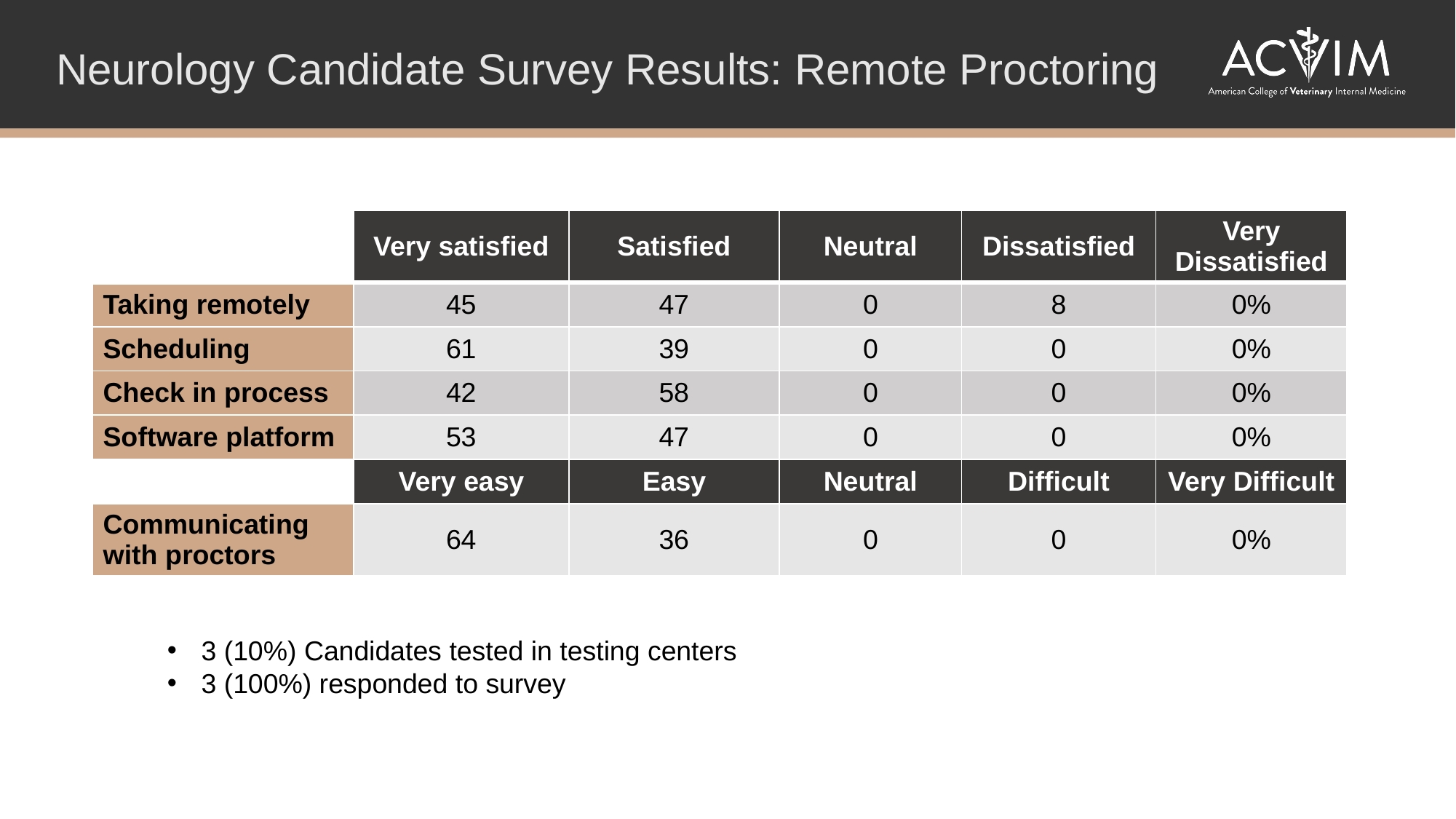

Neurology Candidate Survey Results: Remote Proctoring
|  | Very satisfied | Satisfied | Neutral | Dissatisfied | Very Dissatisfied |
| --- | --- | --- | --- | --- | --- |
| Taking remotely | 45 | 47 | 0 | 8 | 0% |
| Scheduling | 61 | 39 | 0 | 0 | 0% |
| Check in process | 42 | 58 | 0 | 0 | 0% |
| Software platform | 53 | 47 | 0 | 0 | 0% |
|  | Very easy | Easy | Neutral | Difficult | Very Difficult |
| Communicating with proctors | 64 | 36 | 0 | 0 | 0% |
3 (10%) Candidates tested in testing centers
3 (100%) responded to survey